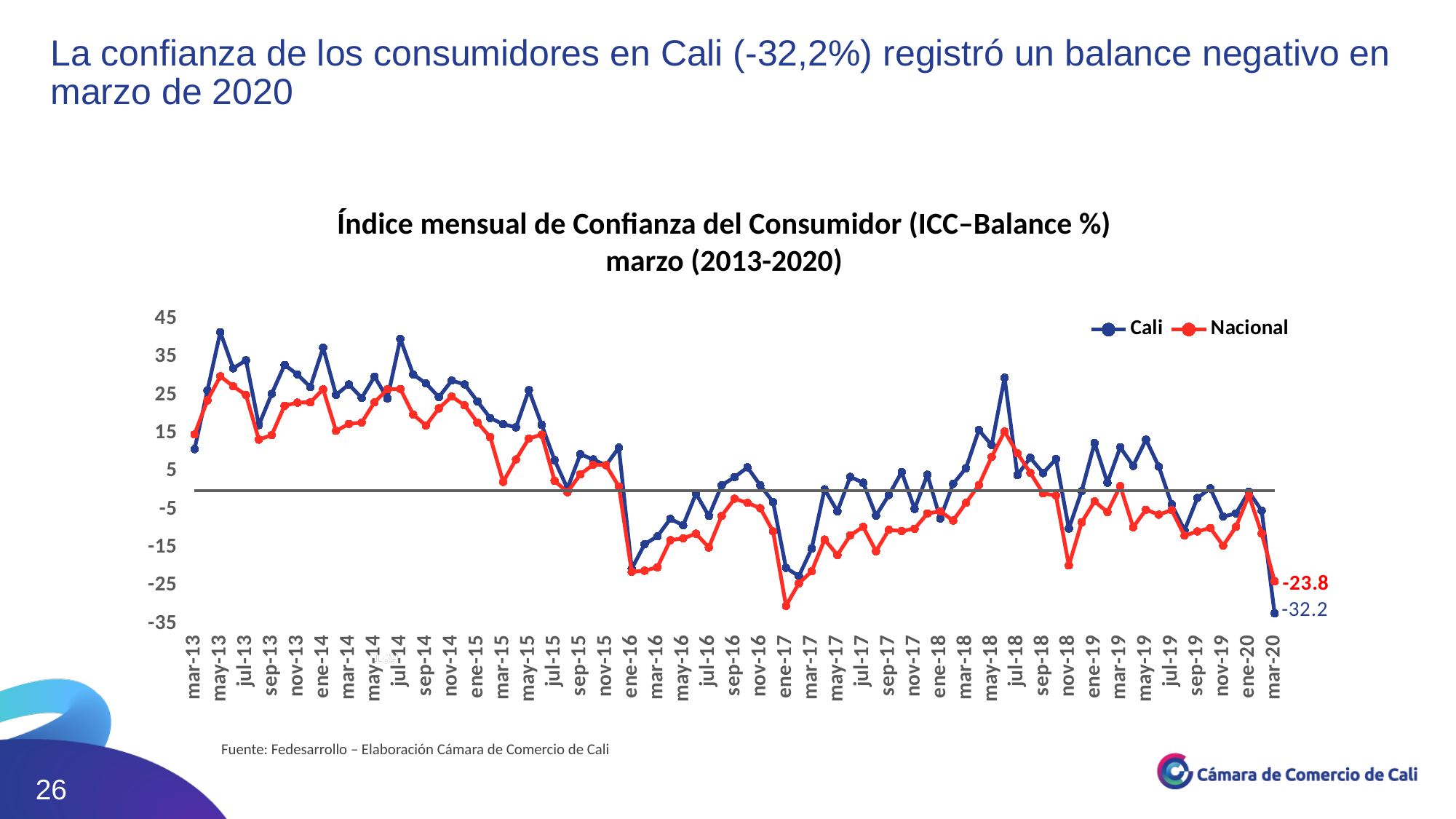

La confianza de los consumidores en Cali (-32,2%) registró un balance negativo en marzo de 2020
Índice mensual de Confianza del Consumidor (ICC–Balance %)
marzo (2013-2020)

### Chart

| Category | Cali | Nacional | 0,0 |
|---|---|---|---|
| mar-13 | 10.9 | 14.8 | 0.0 |
| abr-13 | 26.3 | 23.7 | 0.0 |
| may-13 | 41.6 | 30.0 | 0.0 |
| jun-13 | 32.1 | 27.4 | 0.0 |
| jul-13 | 34.2 | 25.1 | 0.0 |
| ago-13 | 17.2 | 13.4 | 0.0 |
| sep-13 | 25.4 | 14.6 | 0.0 |
| oct-13 | 33.0 | 22.3 | 0.0 |
| nov-13 | 30.5 | 23.1 | 0.0 |
| dic-13 | 27.188009958828037 | 23.2 | 0.0 |
| ene-14 | 37.54913454569255 | 26.6 | 0.0 |
| feb-14 | 25.124924792081263 | 15.7 | 0.0 |
| mar-14 | 27.877887903341765 | 17.5 | 0.0 |
| abr-14 | 24.330681078294866 | 17.9 | 0.0 |
| may-14 | 29.93741842935907 | 23.2 | 0.0 |
| jun-14 | 24.186305709936857 | 26.6 | 0.0 |
| jul-14 | 39.83939333759066 | 26.7 | 0.0 |
| ago-14 | 30.5 | 20.0 | 0.0 |
| sep-14 | 28.127794259643395 | 17.1 | 0.0 |
| oct-14 | 24.549972965381734 | 21.6 | 0.0 |
| nov-14 | 28.8913966203719 | 24.7 | 0.0 |
| dic-14 | 27.888764053042507 | 22.4 | 0.0 |
| ene-15 | 23.439649705980276 | 17.9 | 0.0 |
| feb-15 | 19.052788263978375 | 14.0 | 0.0 |
| mar-15 | 17.454052939647834 | 2.3 | 0.0 |
| abr-15 | 16.627856389711507 | 8.2 | 0.0 |
| may-15 | 26.375426399547813 | 13.7 | 0.0 |
| jun-15 | 17.290261885707423 | 14.7 | 0.0 |
| jul-15 | 8.022627224272583 | 2.6 | 0.0 |
| ago-15 | 0.6022522880414485 | -0.4 | 0.0 |
| sep-15 | 9.56658471457343 | 4.3 | 0.0 |
| oct-15 | 8.197324209438655 | 6.8 | 0.0 |
| nov-15 | 6.657118754388134 | 6.7 | 0.0 |
| dic-15 | 11.30523104263161 | 1.1 | 0.0 |
| ene-16 | -20.5 | -21.3 | 0.0 |
| feb-16 | -14.04635524635467 | -21.0 | 0.0 |
| mar-16 | -11.984836741583504 | -20.1 | 0.0 |
| abr-16 | -7.401761704483681 | -13.0 | 0.0 |
| may-16 | -9.084478816969966 | -12.5 | 0.0 |
| jun-16 | -0.7744047975814915 | -11.3 | 0.0 |
| jul-16 | -6.654343731780631 | -14.9 | 0.0 |
| ago-16 | 1.422425070930243 | -6.6 | 0.0 |
| sep-16 | 3.559183972455976 | -2.1 | 0.0 |
| oct-16 | 6.125523678126109 | -3.2 | 0.0 |
| nov-16 | 1.4 | -4.6 | 0.0 |
| dic-16 | -3.0 | -10.7 | 0.0 |
| ene-17 | -20.237678522167723 | -30.22763924413777 | 0.0 |
| feb-17 | -22.428860471431058 | -24.31345021307819 | 0.0 |
| mar-17 | -15.194289619863373 | -21.1408888289182 | 0.0 |
| abr-17 | 0.3580610567628327 | -12.829750982131523 | 0.0 |
| may-17 | -5.417519348552372 | -16.87318803036883 | 0.0 |
| jun-17 | 3.6233730438779057 | -11.727334557130494 | 0.0 |
| jul-17 | 2.084235828997771 | -9.488713475467817 | 0.0 |
| ago-17 | -6.561715162671812 | -15.886581297577901 | 0.0 |
| sep-17 | -1.1387088388037427 | -10.278646209989784 | 0.0 |
| oct-17 | 4.891447612340082 | -10.595667714629737 | 0.0 |
| nov-17 | -4.779253475684639 | -9.984013267832747 | 0.0 |
| dic-17 | 4.191885398993913 | -6.0 | 0.0 |
| ene-18 | -7.322070919978453 | -5.415638165949767 | 0.0 |
| feb-18 | 1.7721574591935059 | -7.835978137537492 | 0.0 |
| mar-18 | 5.9 | -3.2 | 0.0 |
| abr-18 | 15.903900597101346 | 1.4868370279597172 | 0.0 |
| may-18 | 11.93516143983658 | 8.883512795401405 | 0.0 |
| jun-18 | 29.6523818573073 | 15.5149812489299 | 0.0 |
| jul-18 | 4.1 | 9.8 | 0.0 |
| ago-18 | 8.636767311774543 | 4.7 | 0.0 |
| sep-18 | 4.6 | -0.7 | 0.0 |
| oct-18 | 8.319348771268263 | -1.3003497828167112 | 0.0 |
| nov-18 | -9.938820552085804 | -19.63584065110576 | 0.0 |
| dic-18 | -0.1 | -8.313580028166182 | 0.0 |
| ene-19 | 12.5 | -2.8 | 0.0 |
| feb-19 | 2.1 | -5.6 | 0.0 |
| mar-19 | 11.4 | 1.2 | 0.0 |
| abr-19 | 6.5 | -9.6 | 0.0 |
| may-19 | 13.4 | -5.0 | 0.0 |
| jun-19 | 6.3 | -6.3 | 0.0 |
| jul-19 | -3.6 | -5.1 | 0.0 |
| ago-19 | -10.4 | -11.8 | 0.0 |
| sep-19 | -1.9 | -10.7 | 0.0 |
| oct-19 | 0.6 | -9.8 | 0.0 |
| nov-19 | -6.8 | -14.435447020996742 | 0.0 |
| dic-19 | -5.978834982006205 | -9.500408583109811 | 0.0 |
| ene-20 | -0.2758694218524468 | -1.1887922797765462 | 0.0 |
| feb-20 | -5.266859463054194 | -11.236542528670556 | 0.0 |
| mar-20 | -32.1792544530762 | -23.7803725716041 | 0.0 |
Fuente: Fedesarrollo – Elaboración Cámara de Comercio de Cali